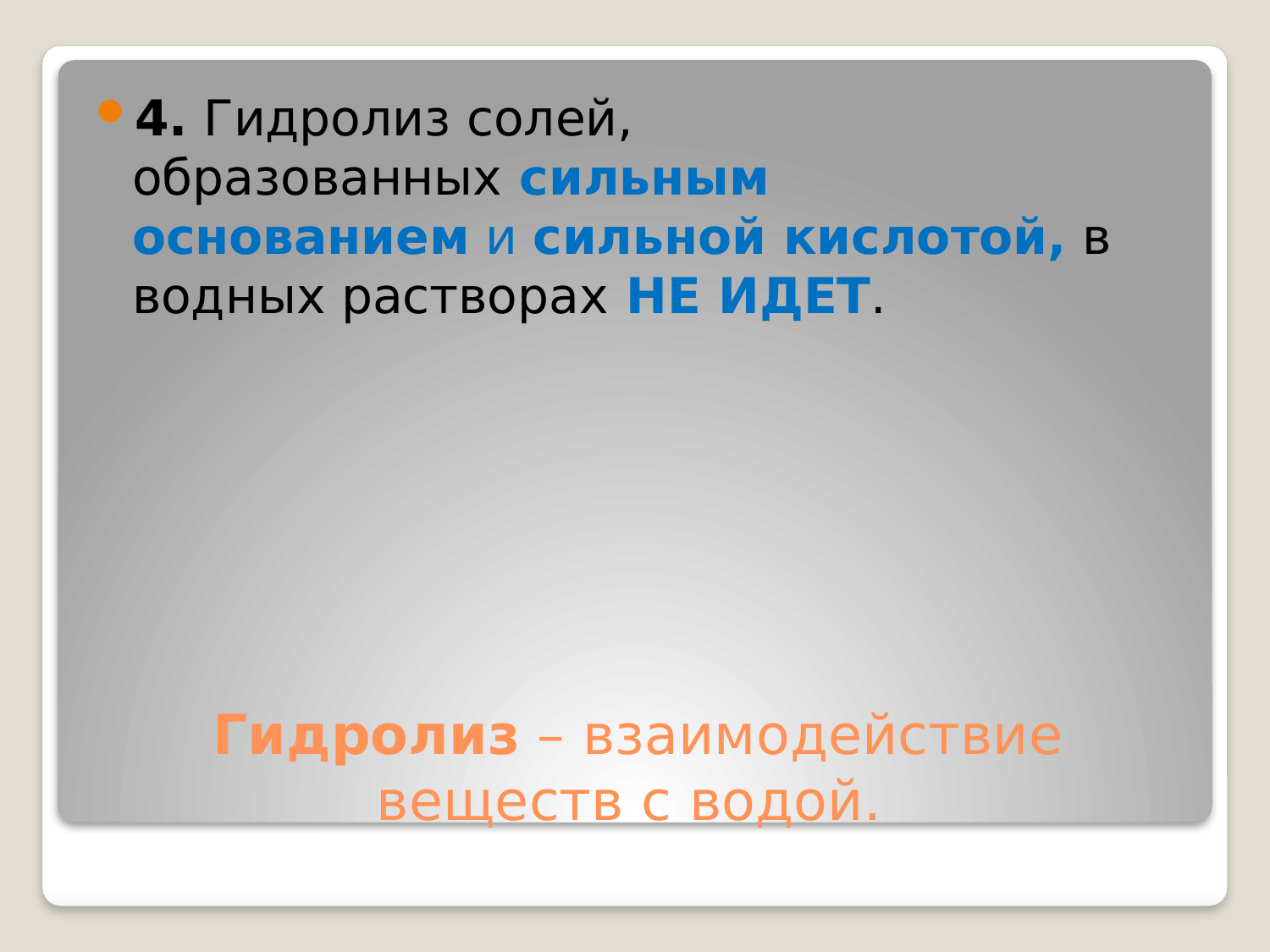

4. Гидролиз солей, образованных сильным основанием и сильной кислотой, в водных растворах НЕ ИДЕТ.
# Гидролиз – взаимодействие веществ с водой.